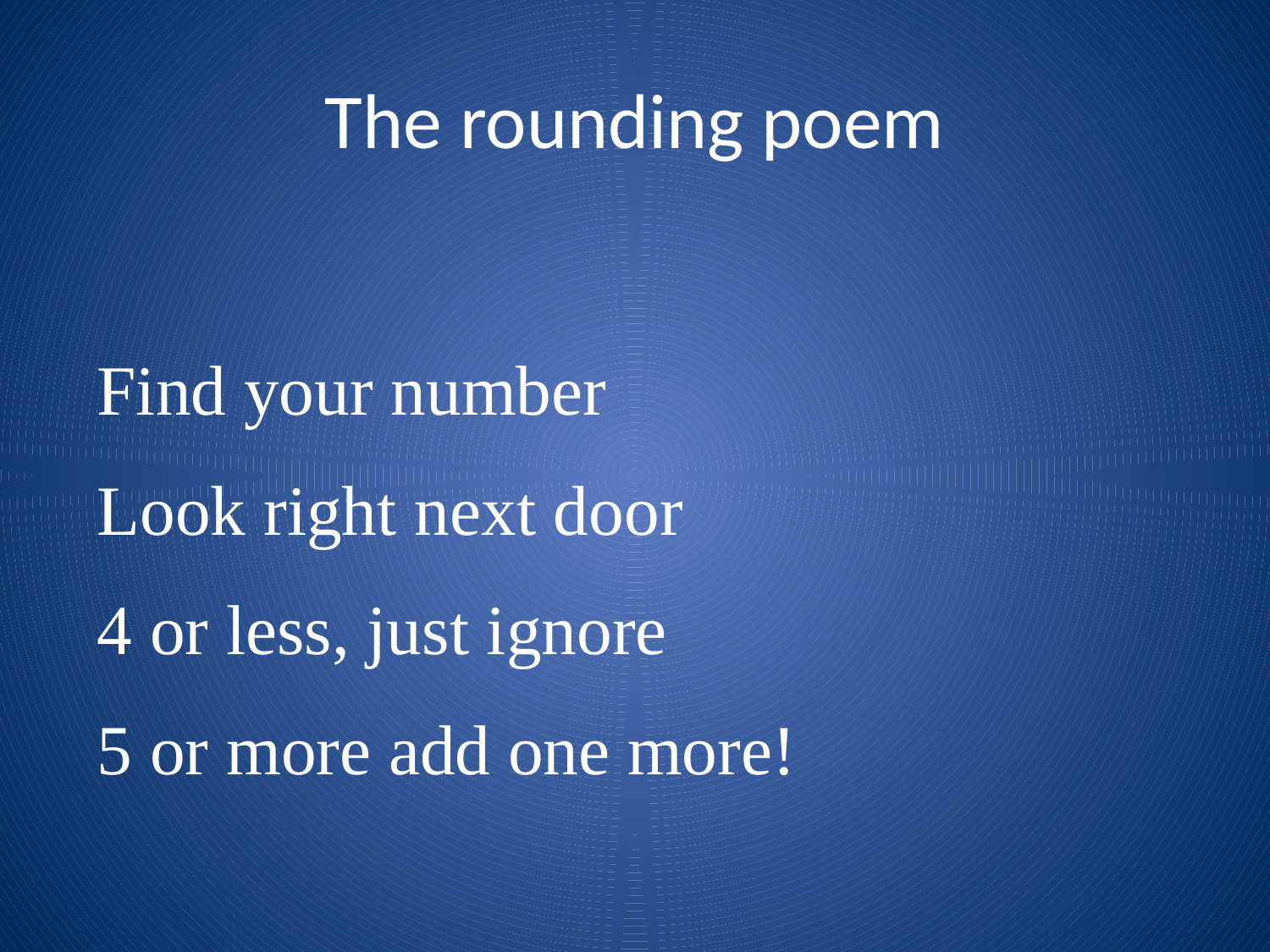

# The rounding poem
Find your number
Look right next door
4 or less, just ignore
5 or more add one more!